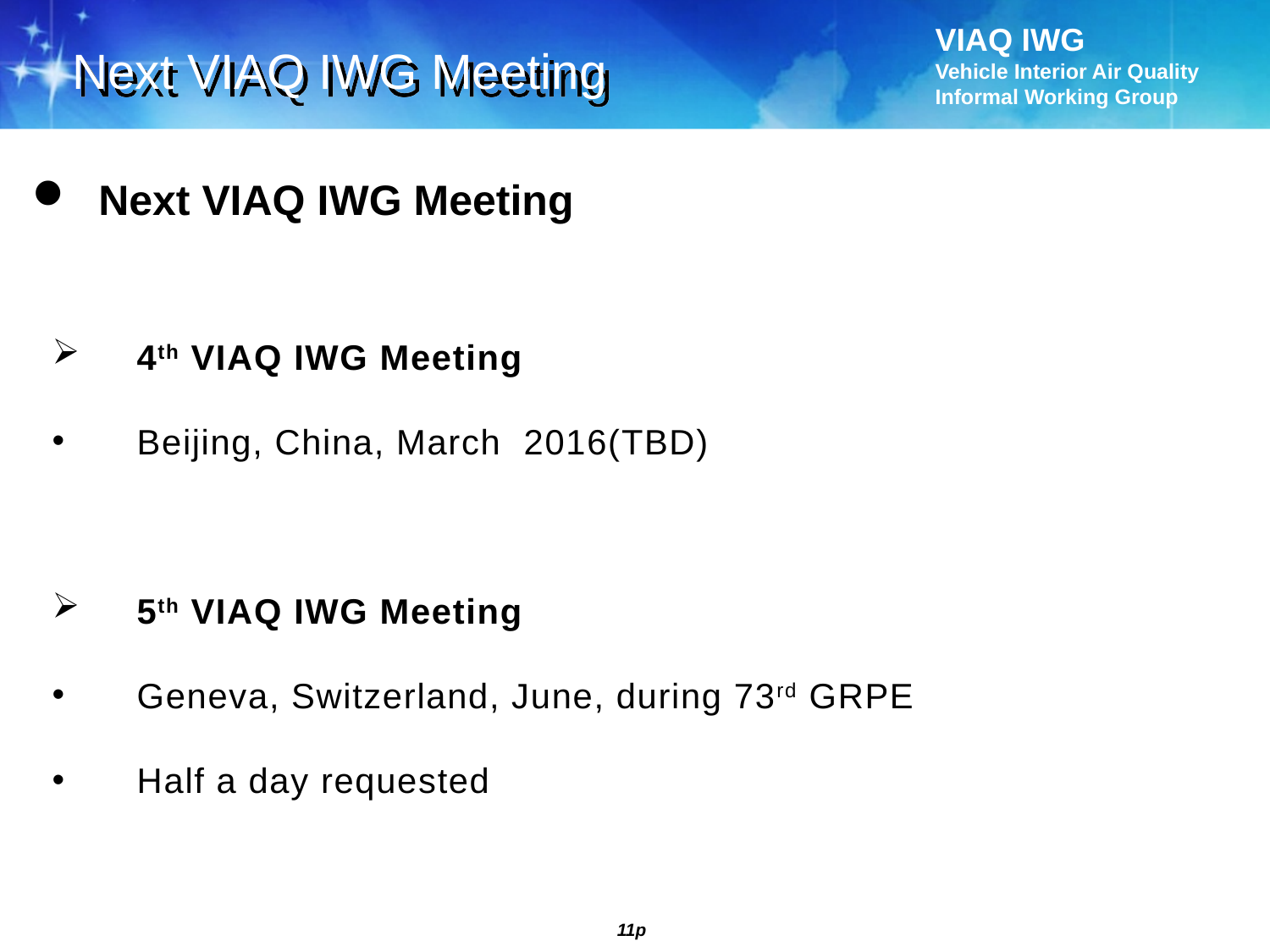

Next VIAQ IWG Meeting
  Next VIAQ IWG Meeting
4th VIAQ IWG Meeting
Beijing, China, March  2016(TBD)

5th VIAQ IWG Meeting
Geneva, Switzerland, June, during 73rd GRPE
Half a day requested